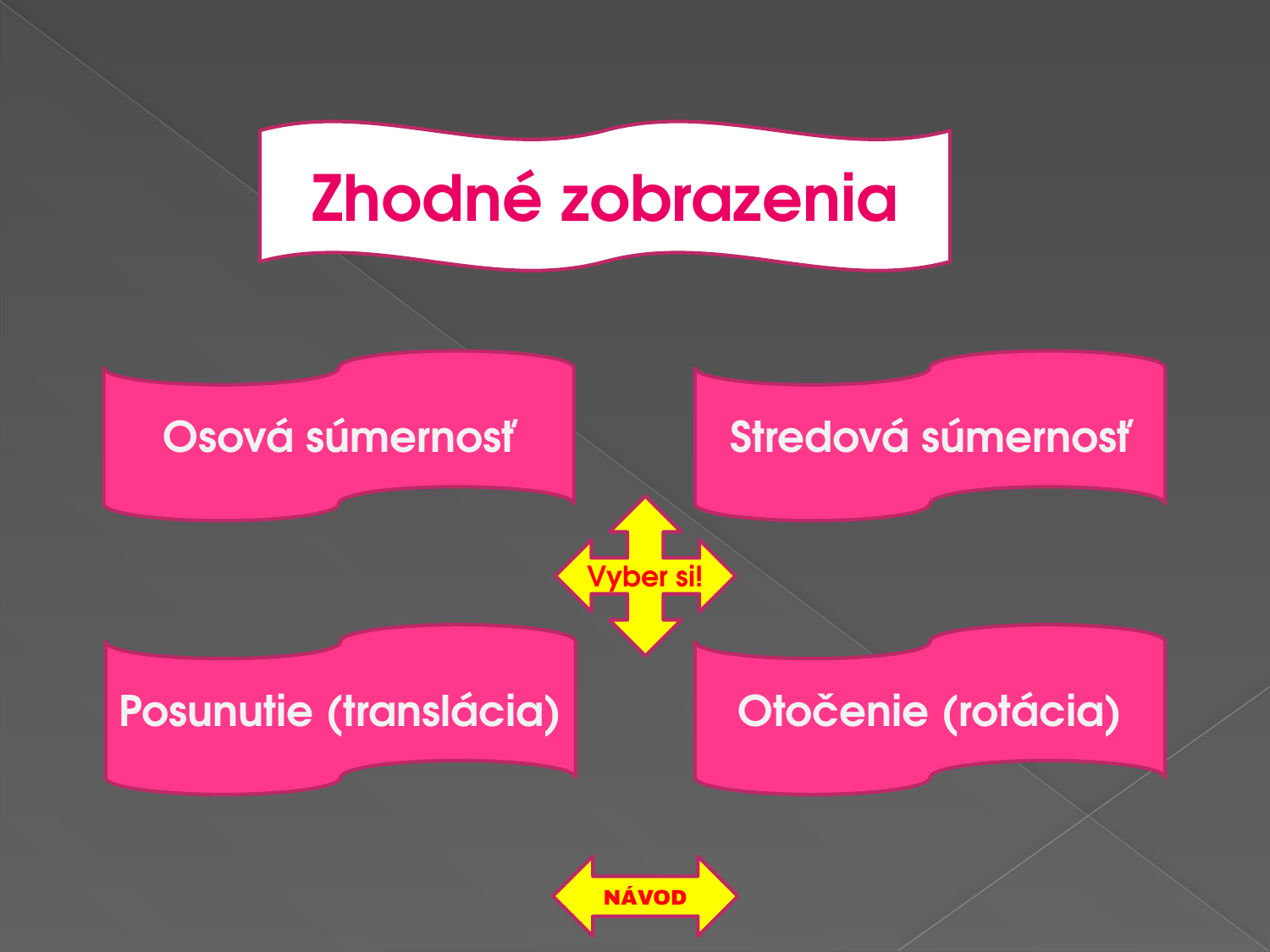

Zhodné zobrazenia
Osová súmernosť
Stredová súmernosť
Vyber si!
Posunutie (translácia)
Otočenie (rotácia)
NÁVOD